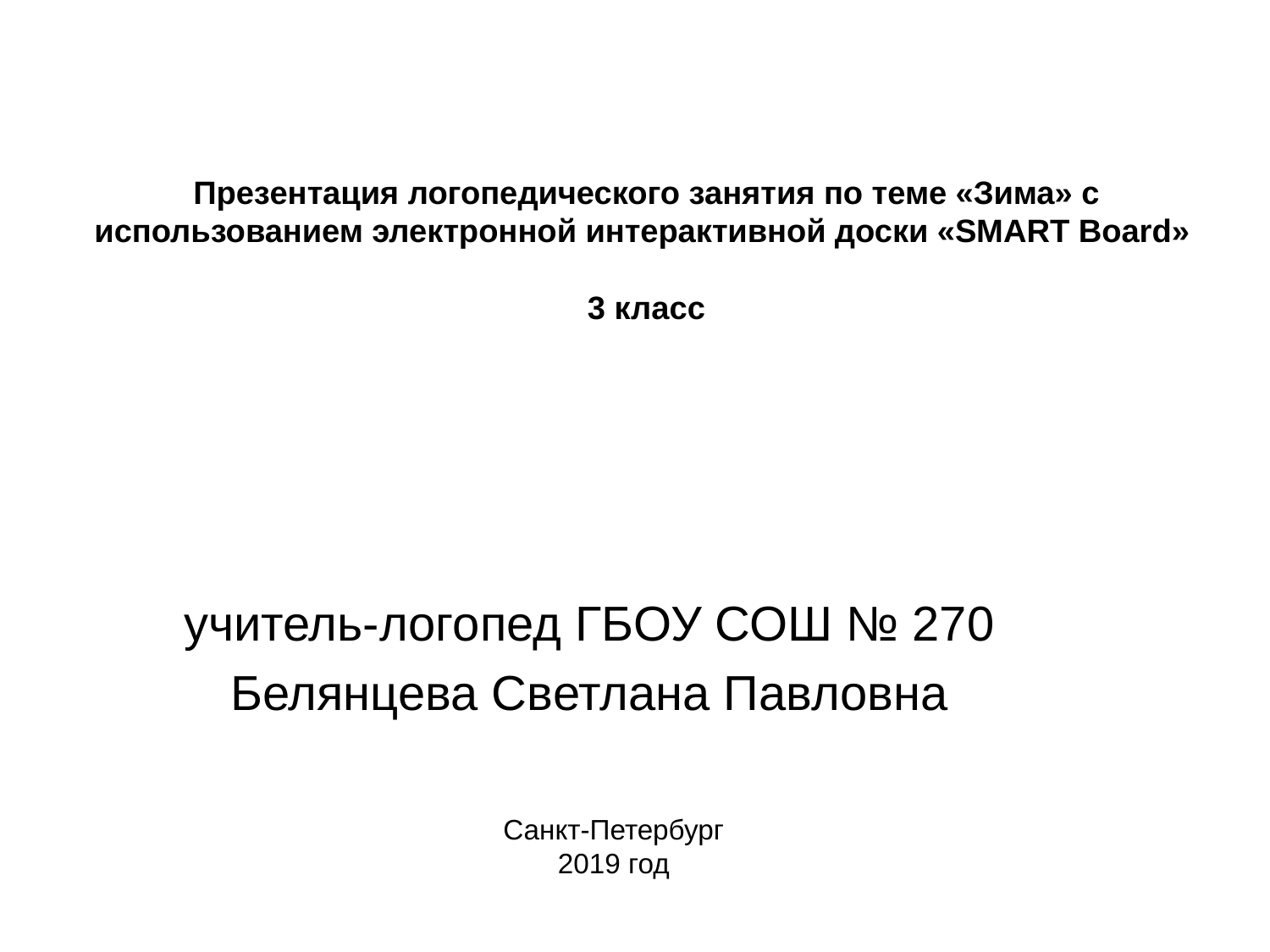

# Презентация логопедического занятия по теме «Зима» с использованием электронной интерактивной доски «SMART Вoаrd» 3 класс
учитель-логопед ГБОУ СОШ № 270
Белянцева Светлана Павловна

Санкт-Петербург
2019 год